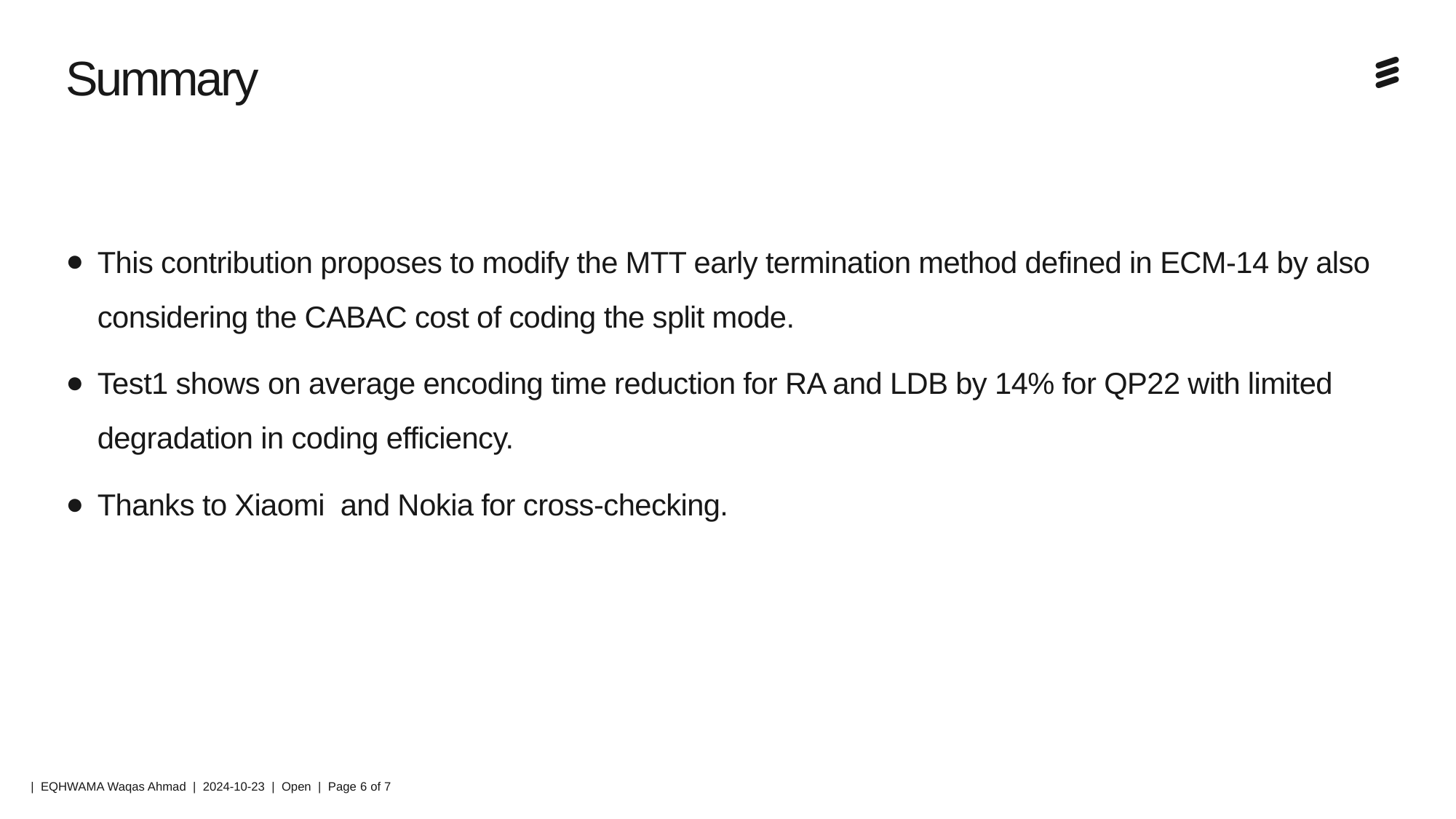

# Summary
This contribution proposes to modify the MTT early termination method defined in ECM-14 by also considering the CABAC cost of coding the split mode.
Test1 shows on average encoding time reduction for RA and LDB by 14% for QP22 with limited  degradation in coding efficiency.
Thanks to Xiaomi  and Nokia for cross-checking.